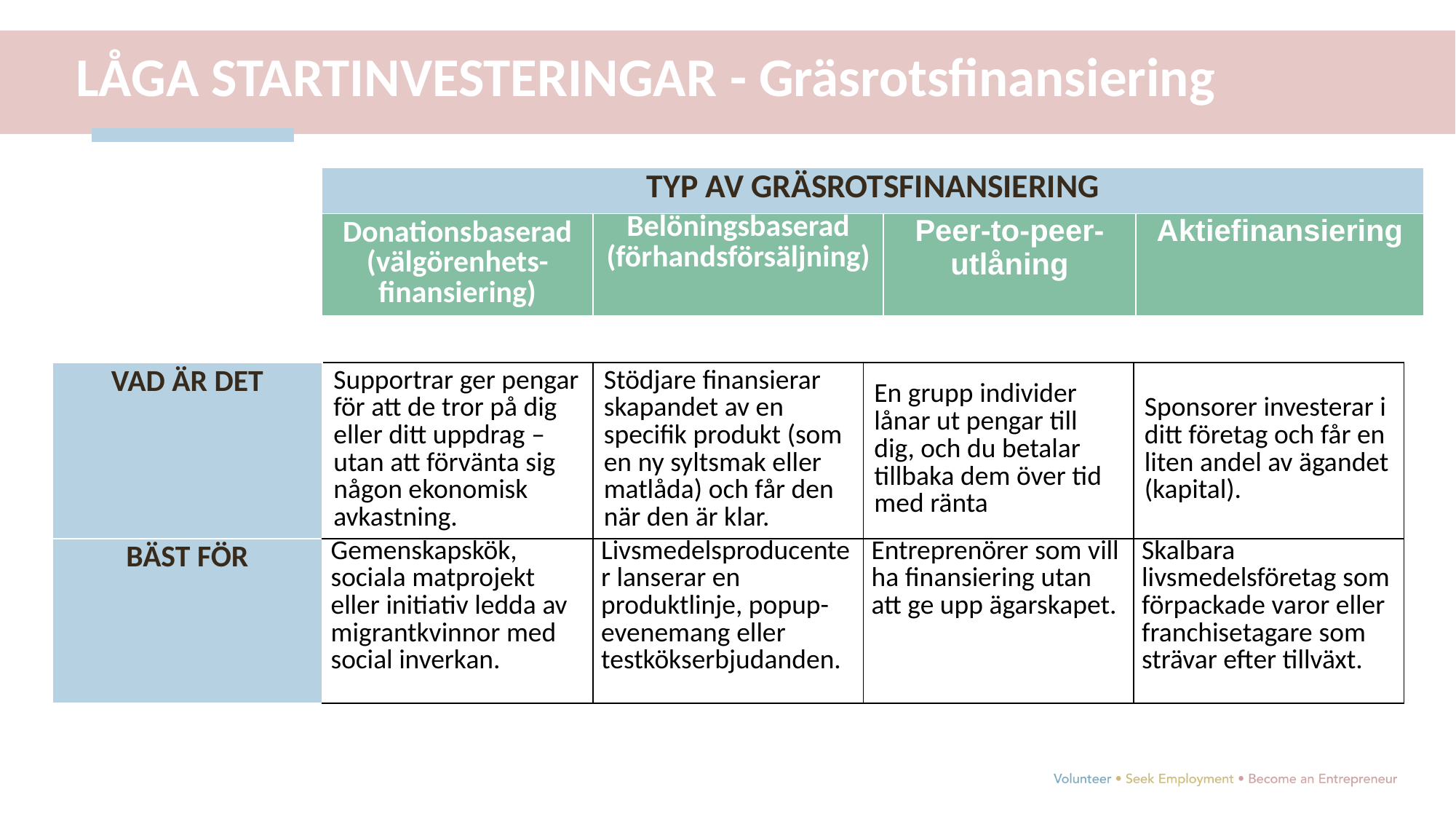

LÅGA STARTINVESTERINGAR - Gräsrotsfinansiering

| TYP AV GRÄSROTSFINANSIERING |  |  |  |
| --- | --- | --- | --- |
| Donationsbaserad (välgörenhets-finansiering) | Belöningsbaserad (förhandsförsäljning) | Peer-to-peer-utlåning | Aktiefinansiering |
| VAD ÄR DET | Supportrar ger pengar för att de tror på dig eller ditt uppdrag – utan att förvänta sig någon ekonomisk avkastning. | Stödjare finansierar skapandet av en specifik produkt (som en ny syltsmak eller matlåda) och får den när den är klar. | En grupp individer lånar ut pengar till dig, och du betalar tillbaka dem över tid med ränta | Sponsorer investerar i ditt företag och får en liten andel av ägandet (kapital). |
| --- | --- | --- | --- | --- |
| BÄST FÖR | Gemenskapskök, sociala matprojekt eller initiativ ledda av migrantkvinnor med social inverkan. | Livsmedelsproducenter lanserar en produktlinje, popup-evenemang eller testkökserbjudanden. | Entreprenörer som vill ha finansiering utan att ge upp ägarskapet. | Skalbara livsmedelsföretag som förpackade varor eller franchisetagare som strävar efter tillväxt. |